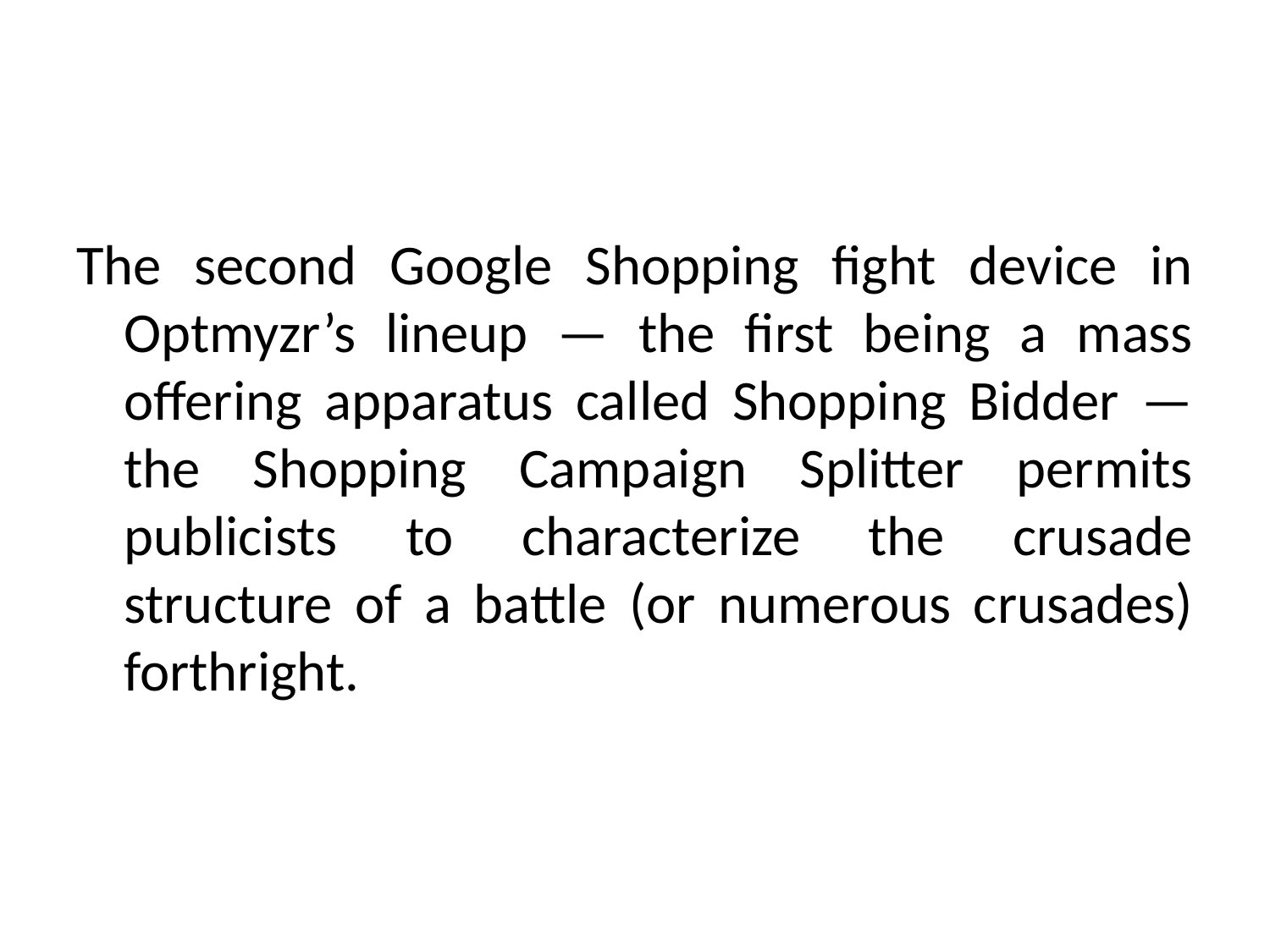

The second Google Shopping fight device in Optmyzr’s lineup — the first being a mass offering apparatus called Shopping Bidder — the Shopping Campaign Splitter permits publicists to characterize the crusade structure of a battle (or numerous crusades) forthright.